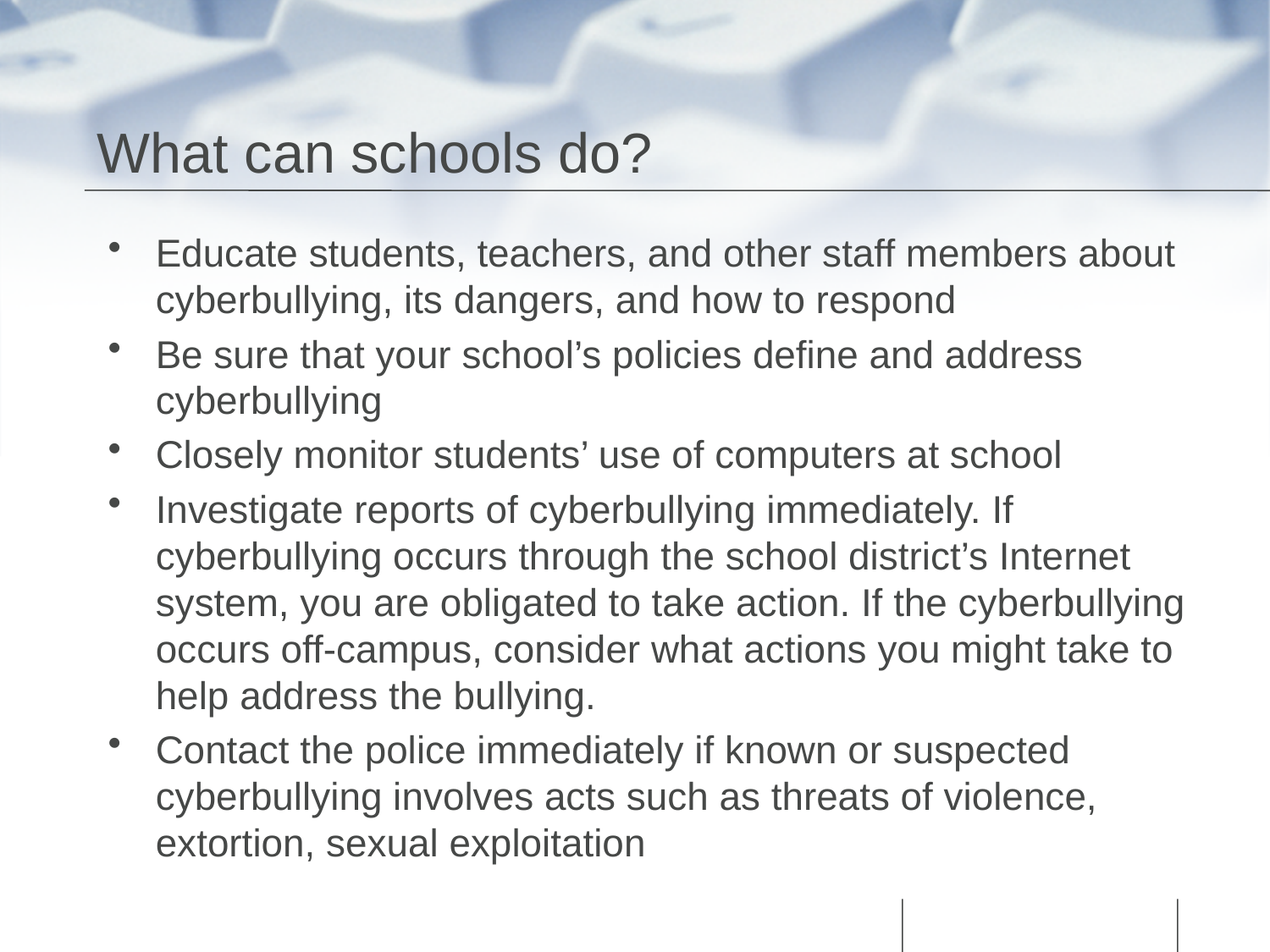

# What can schools do?
Educate students, teachers, and other staff members about cyberbullying, its dangers, and how to respond
Be sure that your school’s policies define and address cyberbullying
Closely monitor students’ use of computers at school
Investigate reports of cyberbullying immediately. If cyberbullying occurs through the school district’s Internet system, you are obligated to take action. If the cyberbullying occurs off-campus, consider what actions you might take to help address the bullying.
Contact the police immediately if known or suspected cyberbullying involves acts such as threats of violence, extortion, sexual exploitation

24